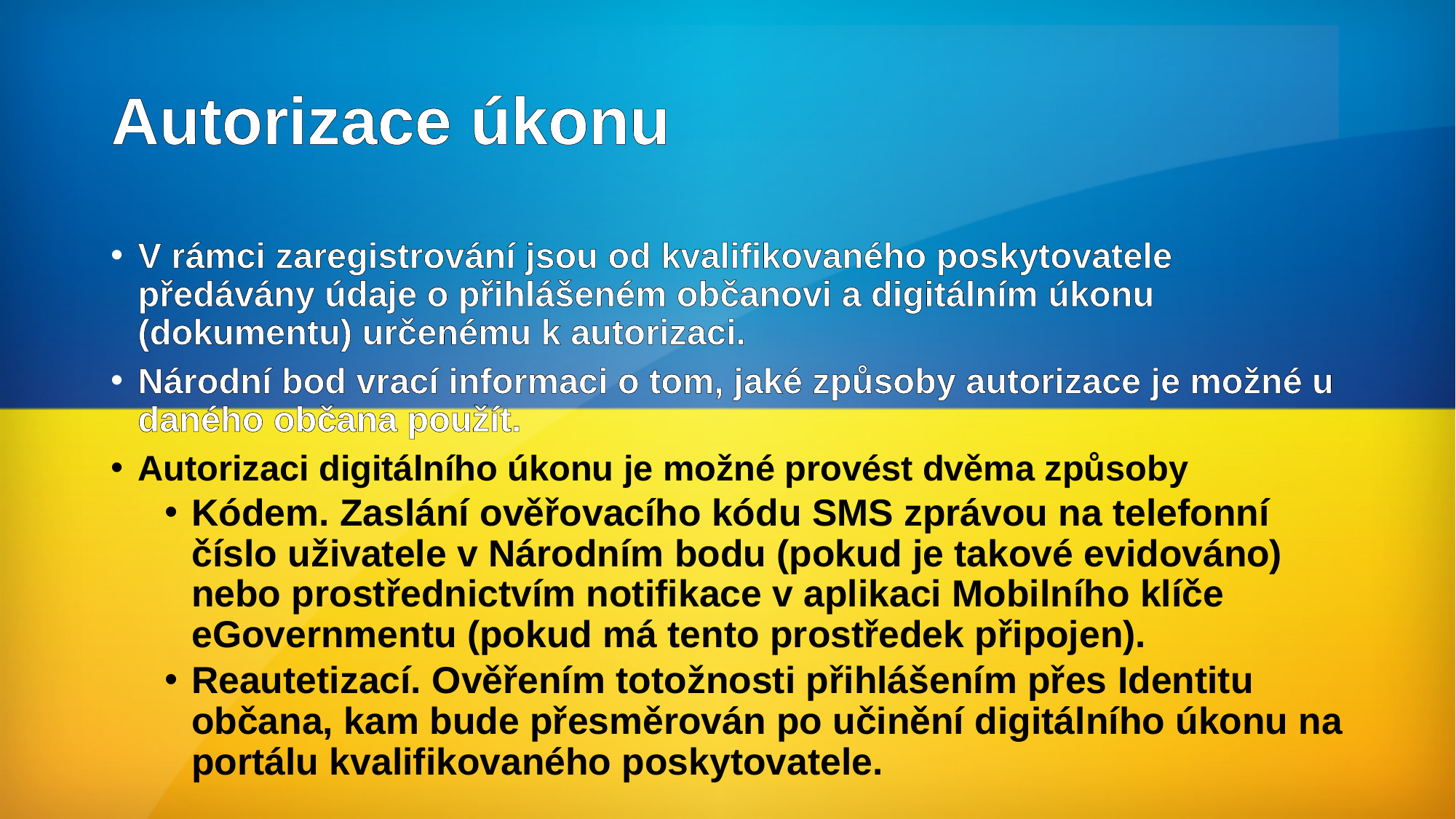

# Autorizace úkonu
V rámci zaregistrování jsou od kvalifikovaného poskytovatele předávány údaje o přihlášeném občanovi a digitálním úkonu (dokumentu) určenému k autorizaci.
Národní bod vrací informaci o tom, jaké způsoby autorizace je možné u daného občana použít.
Autorizaci digitálního úkonu je možné provést dvěma způsoby
Kódem. Zaslání ověřovacího kódu SMS zprávou na telefonní číslo uživatele v Národním bodu (pokud je takové evidováno) nebo prostřednictvím notifikace v aplikaci Mobilního klíče eGovernmentu (pokud má tento prostředek připojen).
Reautetizací. Ověřením totožnosti přihlášením přes Identitu občana, kam bude přesměrován po učinění digitálního úkonu na portálu kvalifikovaného poskytovatele.